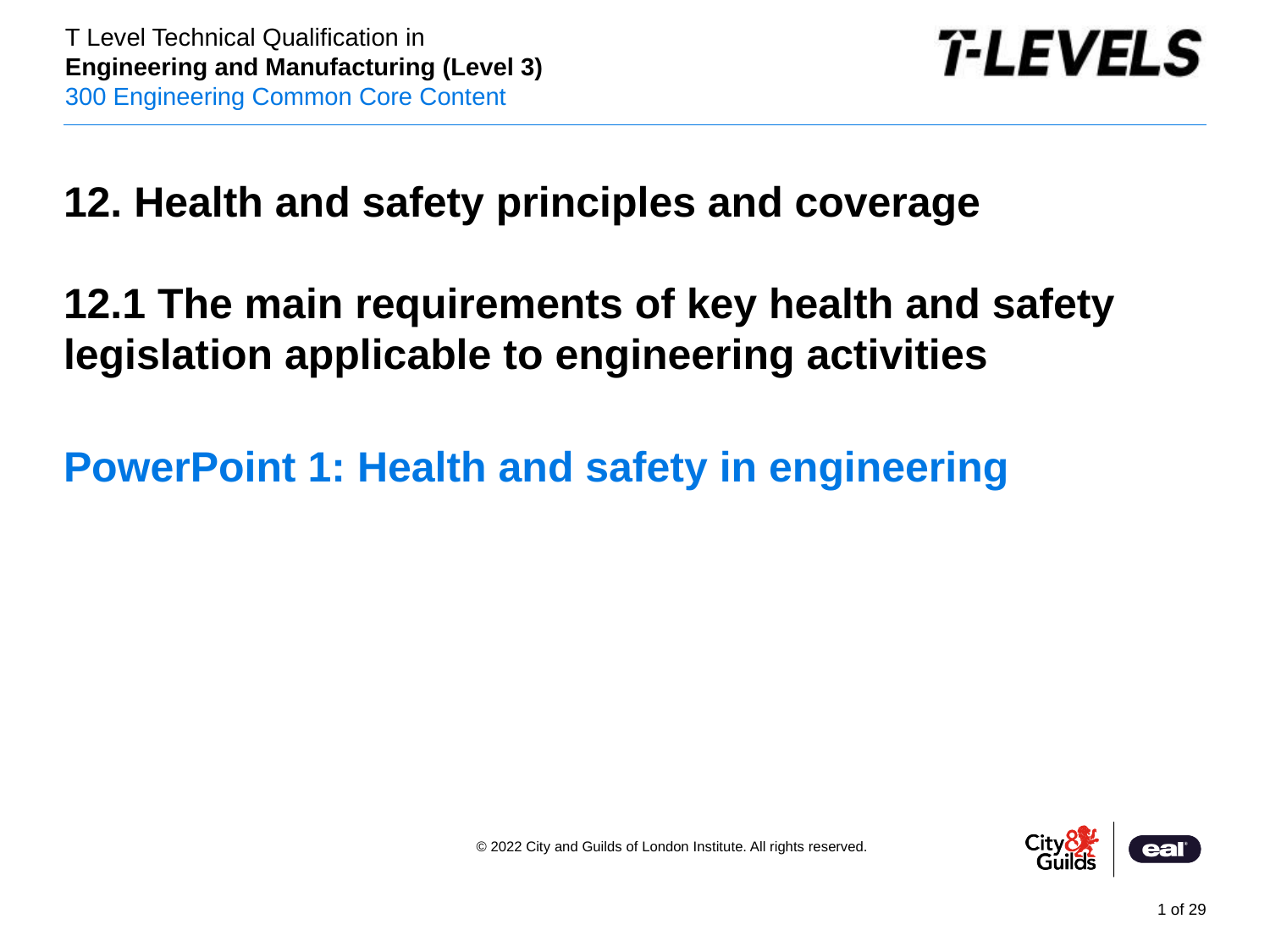

12. Health and safety principles and coverage

12.1 The main requirements of key health and safety legislation applicable to engineering activities

PowerPoint presentation
# PowerPoint 1: Health and safety in engineering